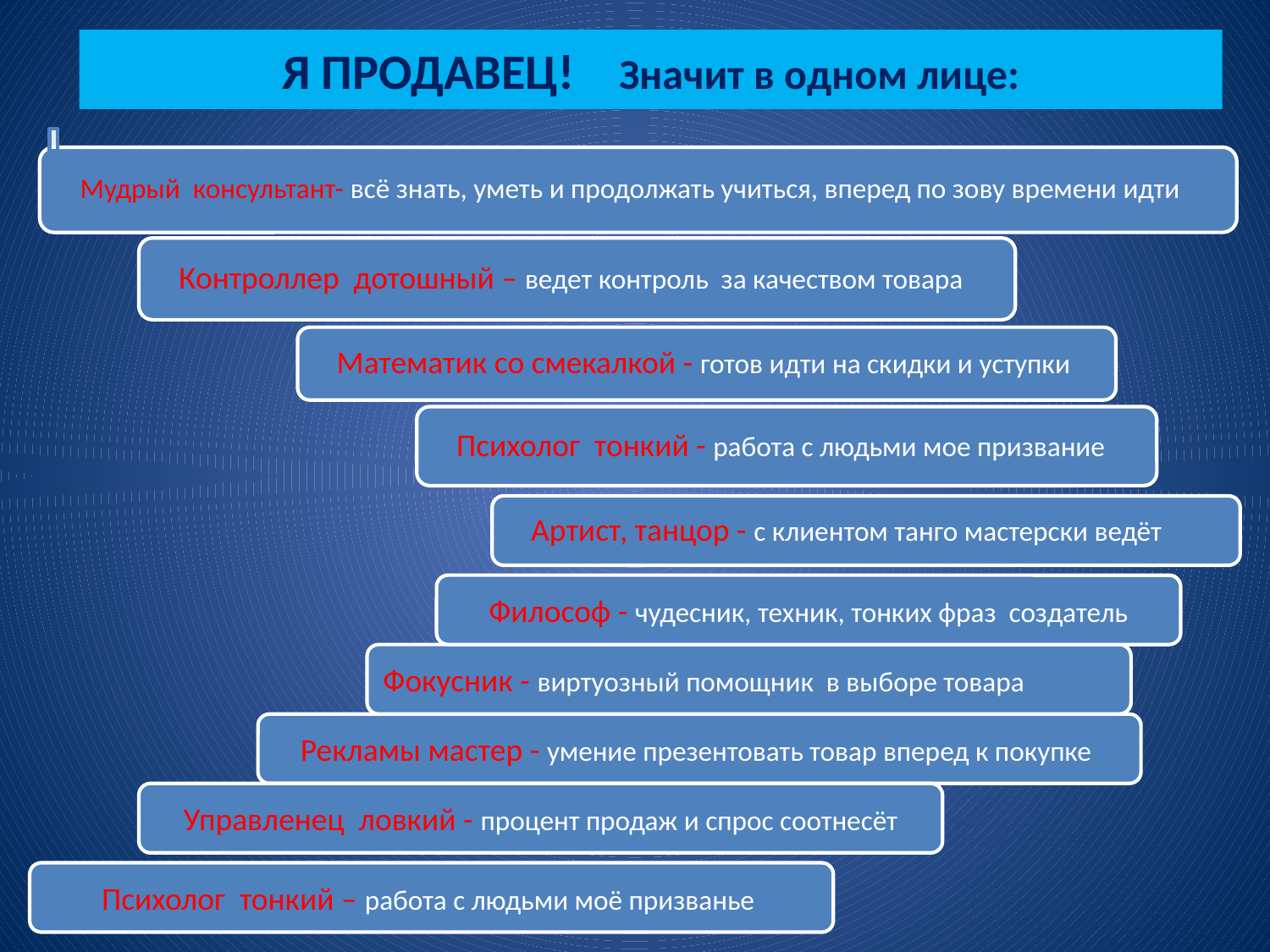

# Я ПРОДАВЕЦ!    Значит в одном лице:
Математик со смекалкой - готов идти на скидки и уступки
Психолог  тонкий - работа с людьми мое призвание

Артист, танцор - с клиентом танго мастерски ведёт
Мудрый  консультант- всё знать, уметь и продолжать учиться, вперед по зову времени идти
Контроллер  дотошный – ведет контроль  за качеством товара

Философ - чудесник, техник, тонких фраз  создатель

Фокусник - виртуозный помощник  в выборе товара

Рекламы мастер - умение презентовать товар вперед к покупке

Управленец  ловкий - процент продаж и спрос соотнесёт
Психолог  тонкий – работа с людьми моё призванье